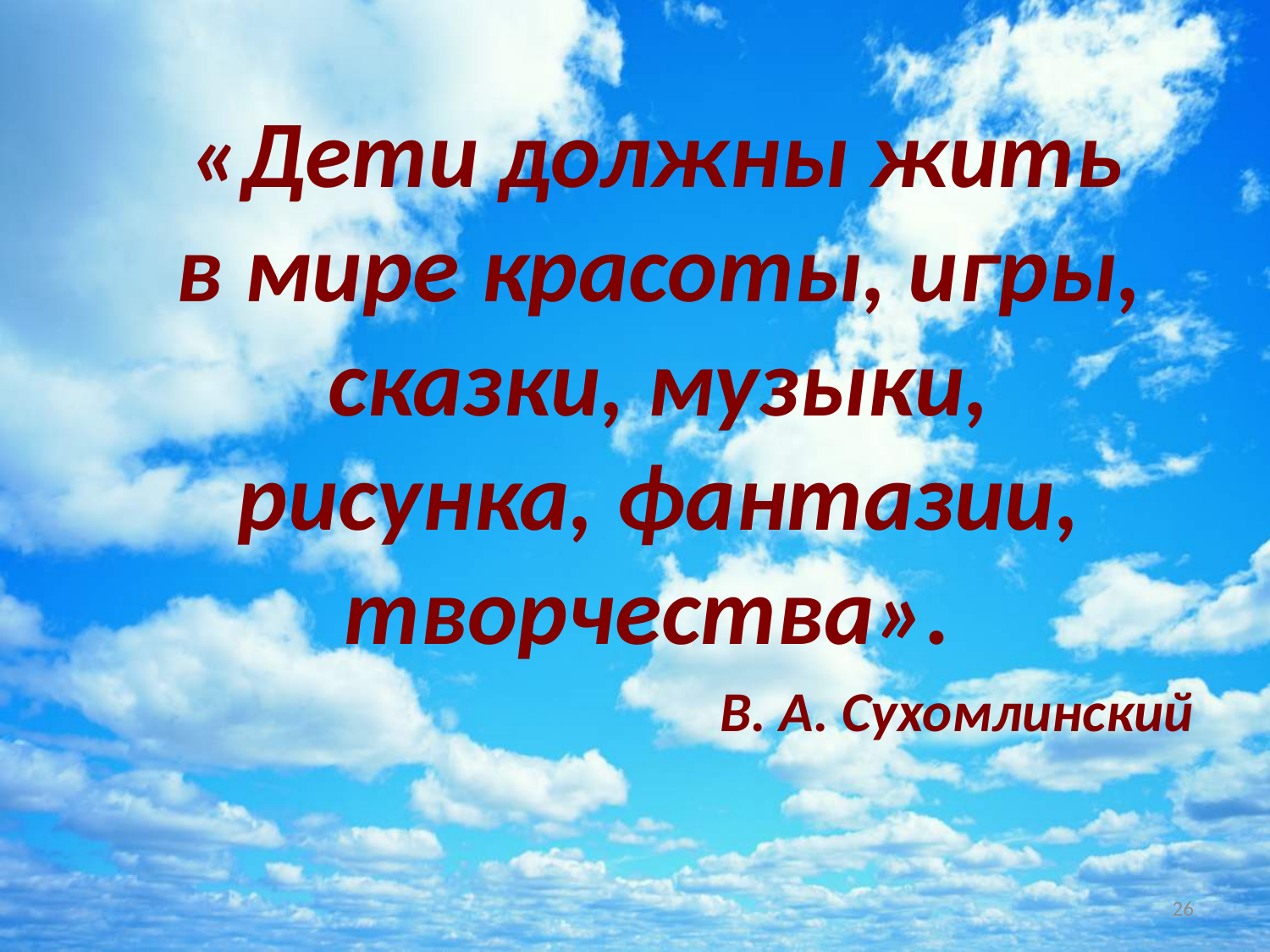

«Дети должны жить   в мире красоты, игры, сказки, музыки, рисунка, фантазии, творчества».
В. А. Сухомлинский

26